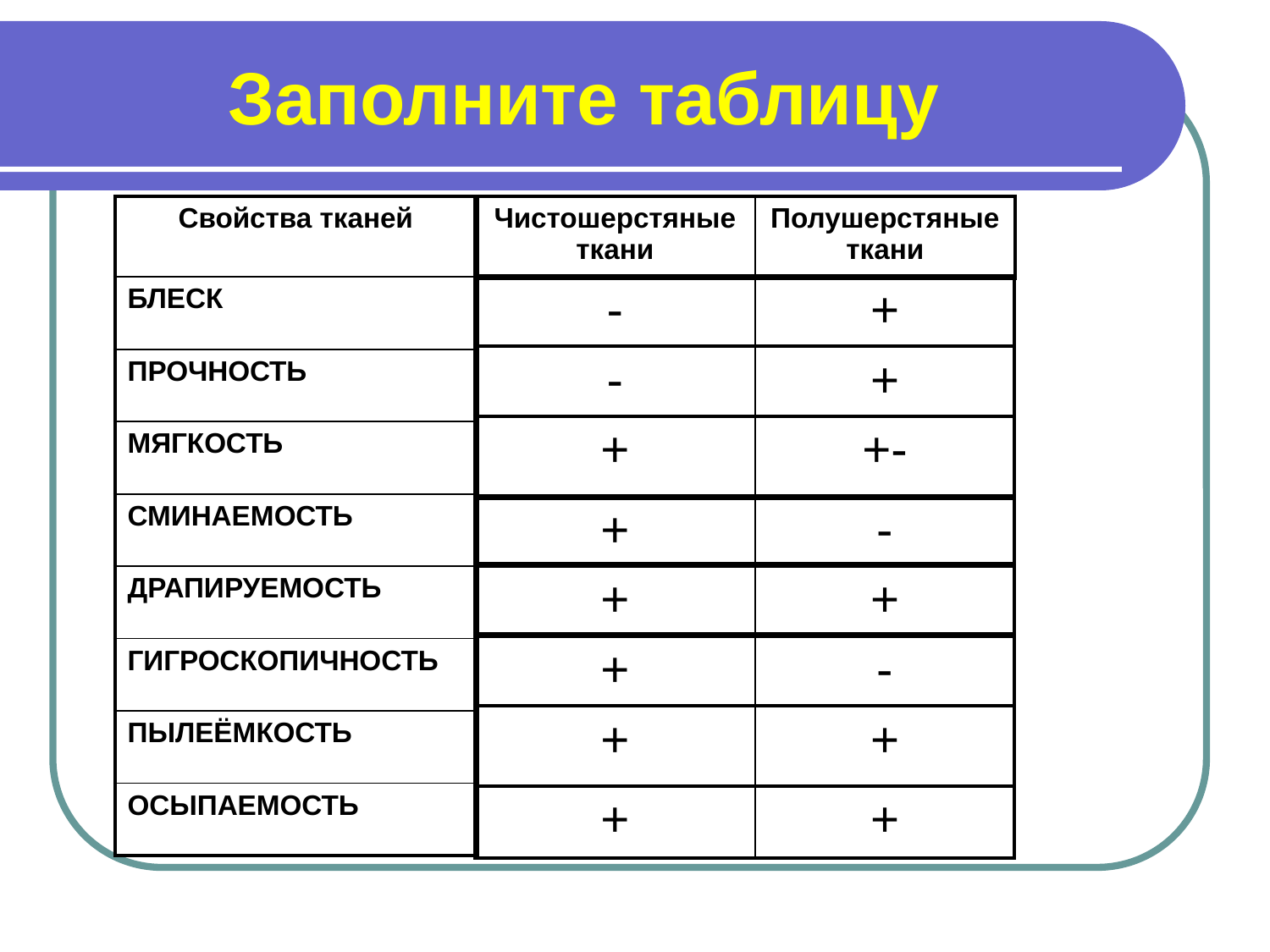

# Заполните таблицу
| Свойства тканей |
| --- |
| БЛЕСК |
| ПРОЧНОСТЬ |
| МЯГКОСТЬ |
| СМИНАЕМОСТЬ |
| ДРАПИРУЕМОСТЬ |
| ГИГРОСКОПИЧНОСТЬ |
| ПЫЛЕЁМКОСТЬ |
| ОСЫПАЕМОСТЬ |
| Чистошерстяные ткани | Полушерстяные ткани |
| --- | --- |
| - | + |
| --- | --- |
| - | + |
| --- | --- |
| + | +- |
| --- | --- |
| + | - |
| --- | --- |
| + | + |
| --- | --- |
| + | - |
| --- | --- |
| + | + |
| --- | --- |
| + | + |
| --- | --- |